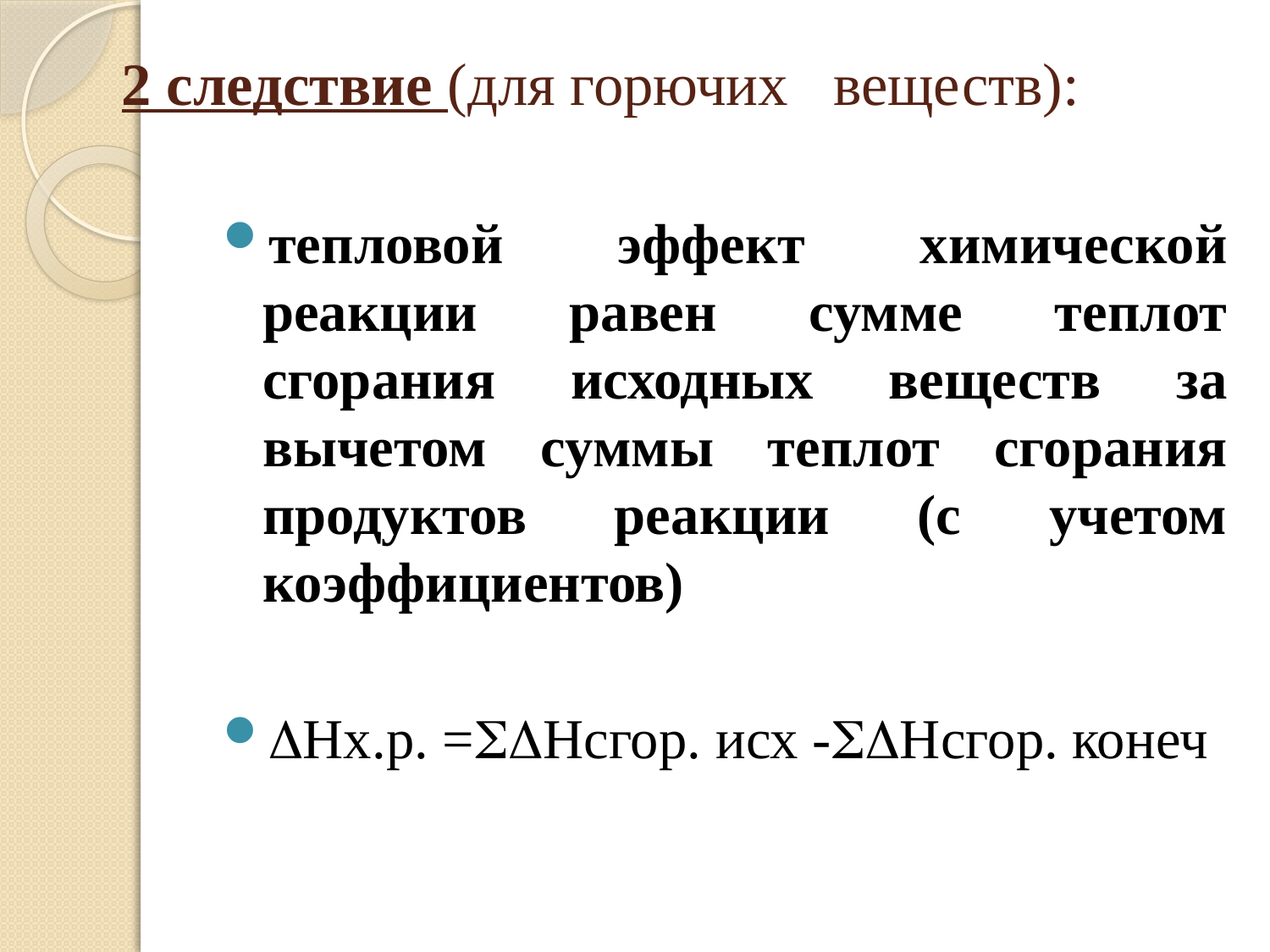

# 2 следствие (для горючих   веществ):
тепловой эффект химической реакции равен сумме теплот сгорания исходных веществ за вычетом суммы теплот сгорания продуктов реакции (с учетом коэффициентов)

ΔНх.р. =ΣΔНсгор. исх -ΣΔНсгор. конеч